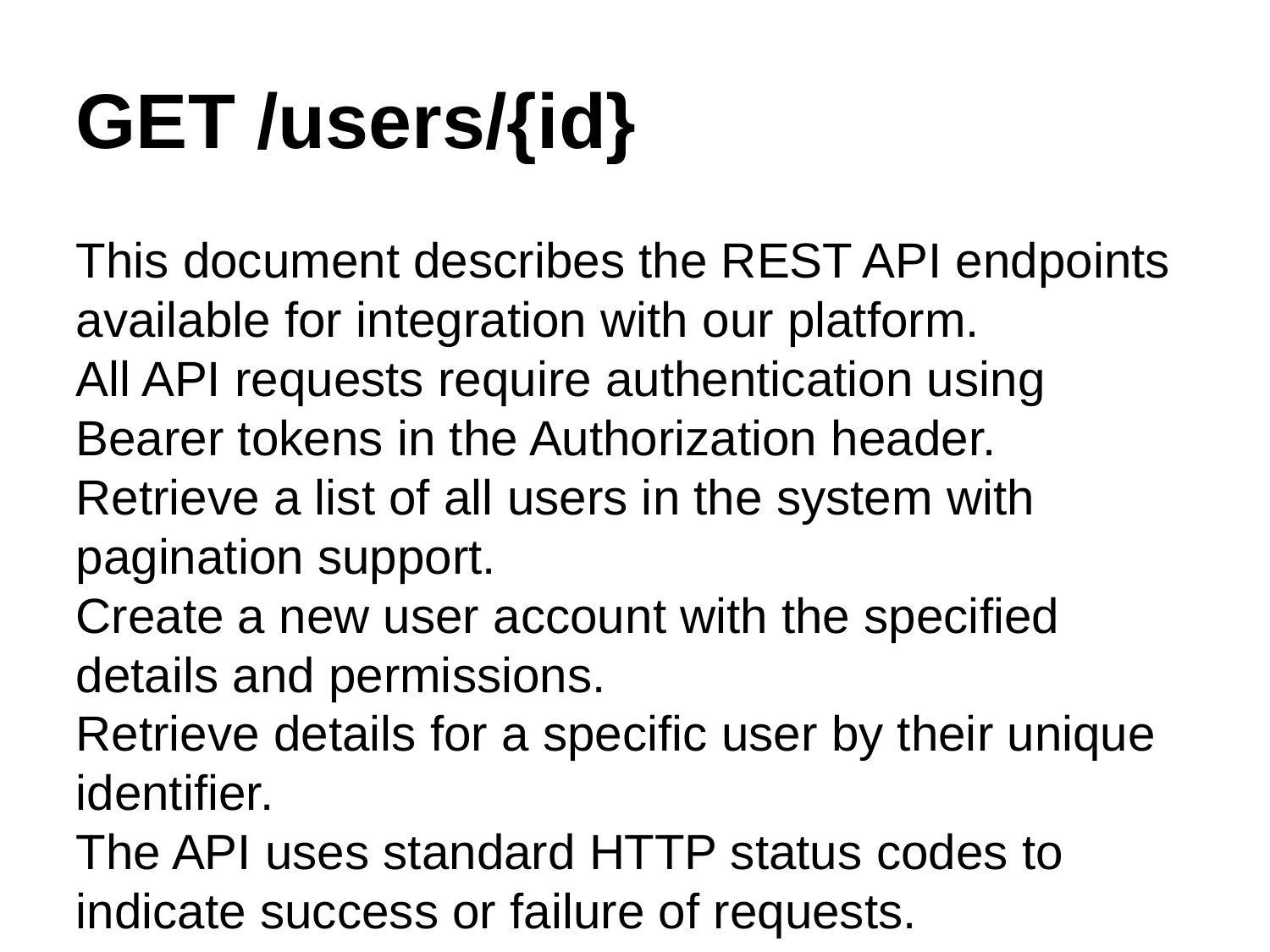

GET /users/{id}
This document describes the REST API endpoints available for integration with our platform.
All API requests require authentication using Bearer tokens in the Authorization header.
Retrieve a list of all users in the system with pagination support.
Create a new user account with the specified details and permissions.
Retrieve details for a specific user by their unique identifier.
The API uses standard HTTP status codes to indicate success or failure of requests.